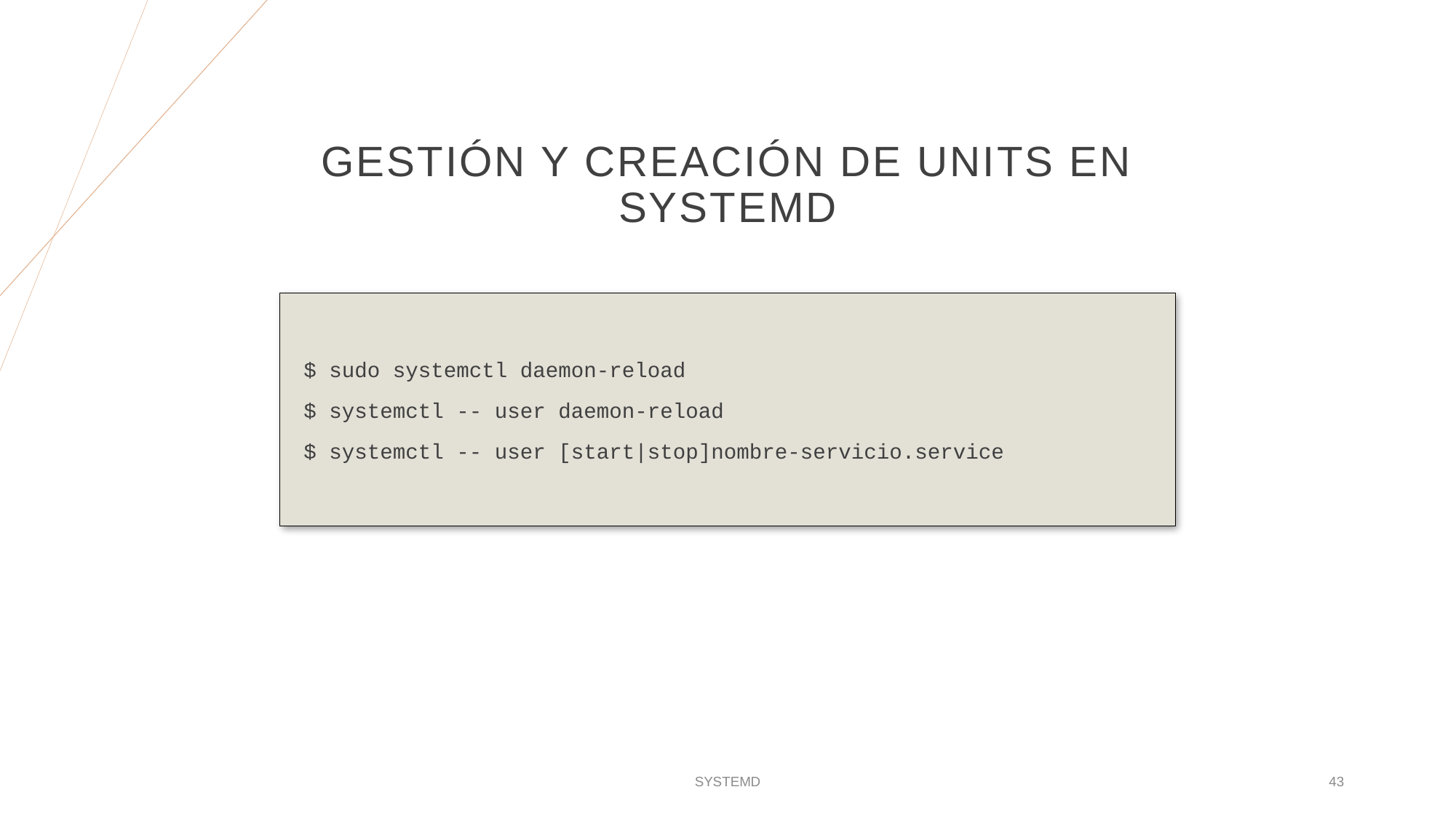

# GESTIÓN Y CREACIÓN DE UNITS EN SYSTEMD
 $ sudo systemctl daemon-reload
 $ systemctl -- user daemon-reload
 $ systemctl -- user [start|stop]nombre-servicio.service
SYSTEMD
43